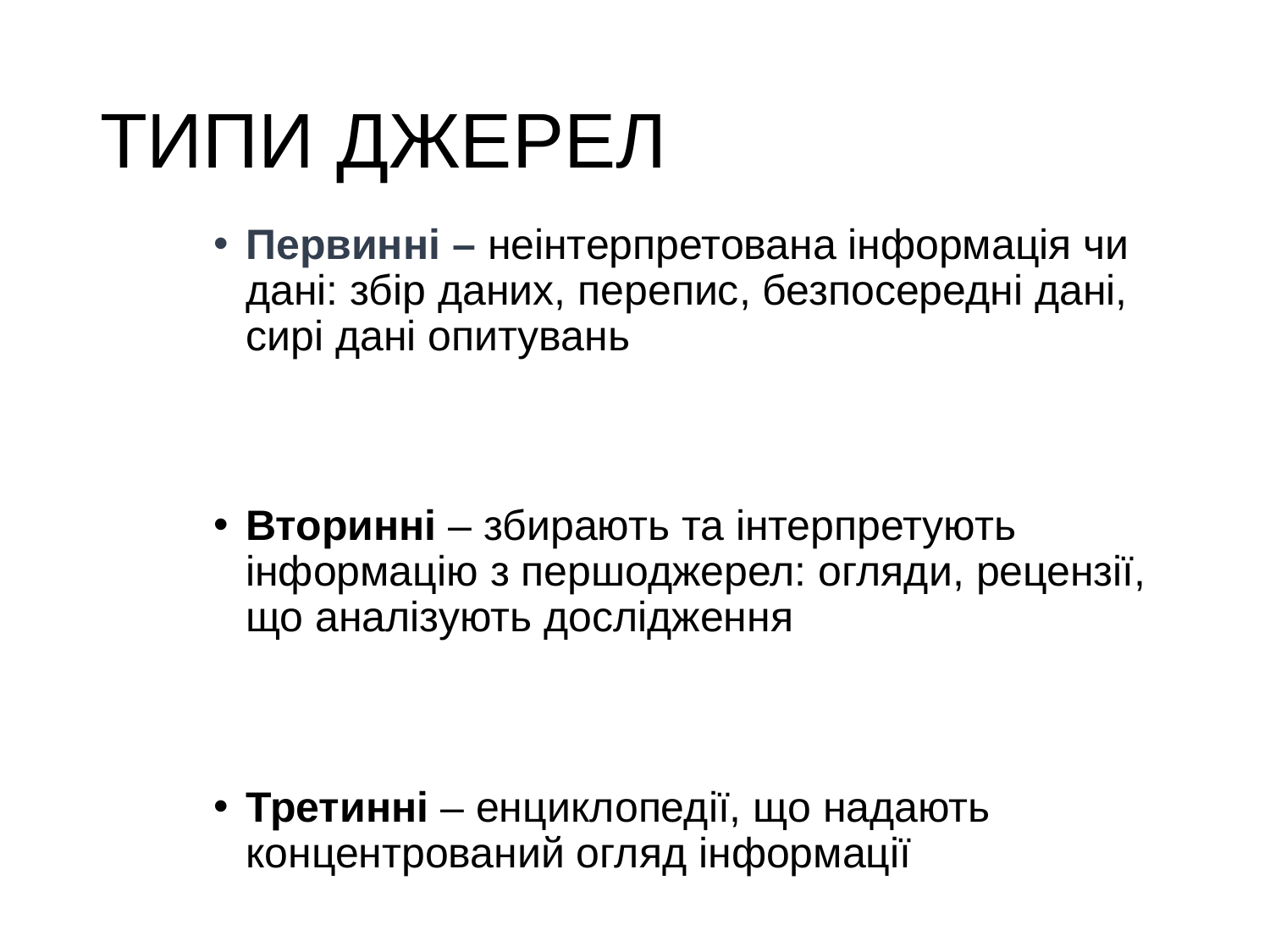

# ТИПИ ДЖЕРЕЛ
Первинні – неінтерпретована інформація чи дані: збір даних, перепис, безпосередні дані, сирі дані опитувань

Вторинні – збирають та інтерпретують інформацію з першоджерел: огляди, рецензії, що аналізують дослідження

Третинні – енциклопедії, що надають концентрований огляд інформації